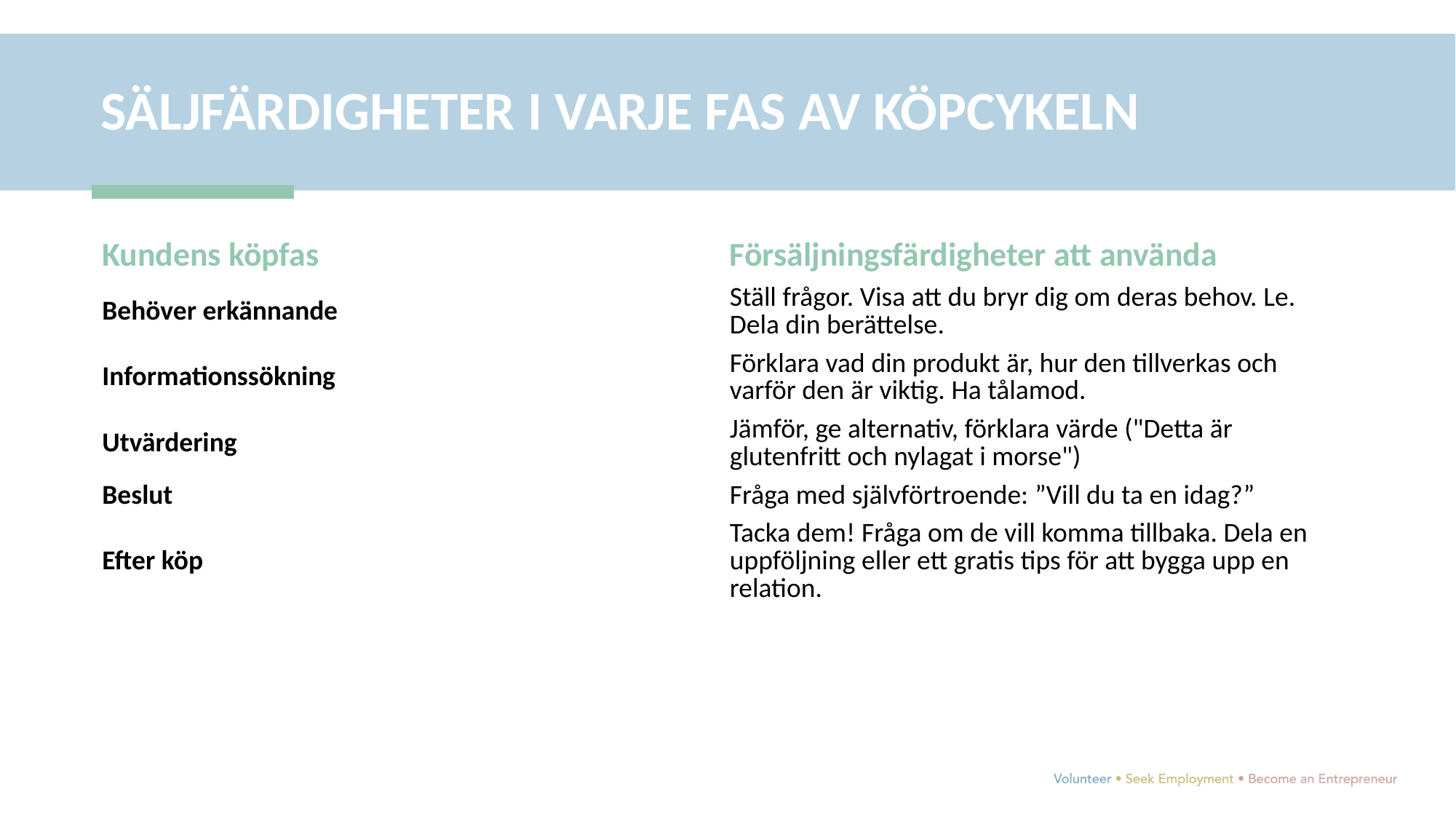

SÄLJFÄRDIGHETER I VARJE FAS AV KÖPCYKELN
| Kundens köpfas | Försäljningsfärdigheter att använda |
| --- | --- |
| Behöver erkännande | Ställ frågor. Visa att du bryr dig om deras behov. Le. Dela din berättelse. |
| Informationssökning | Förklara vad din produkt är, hur den tillverkas och varför den är viktig. Ha tålamod. |
| Utvärdering | Jämför, ge alternativ, förklara värde ("Detta är glutenfritt och nylagat i morse") |
| Beslut | Fråga med självförtroende: ”Vill du ta en idag?” |
| Efter köp | Tacka dem! Fråga om de vill komma tillbaka. Dela en uppföljning eller ett gratis tips för att bygga upp en relation. |